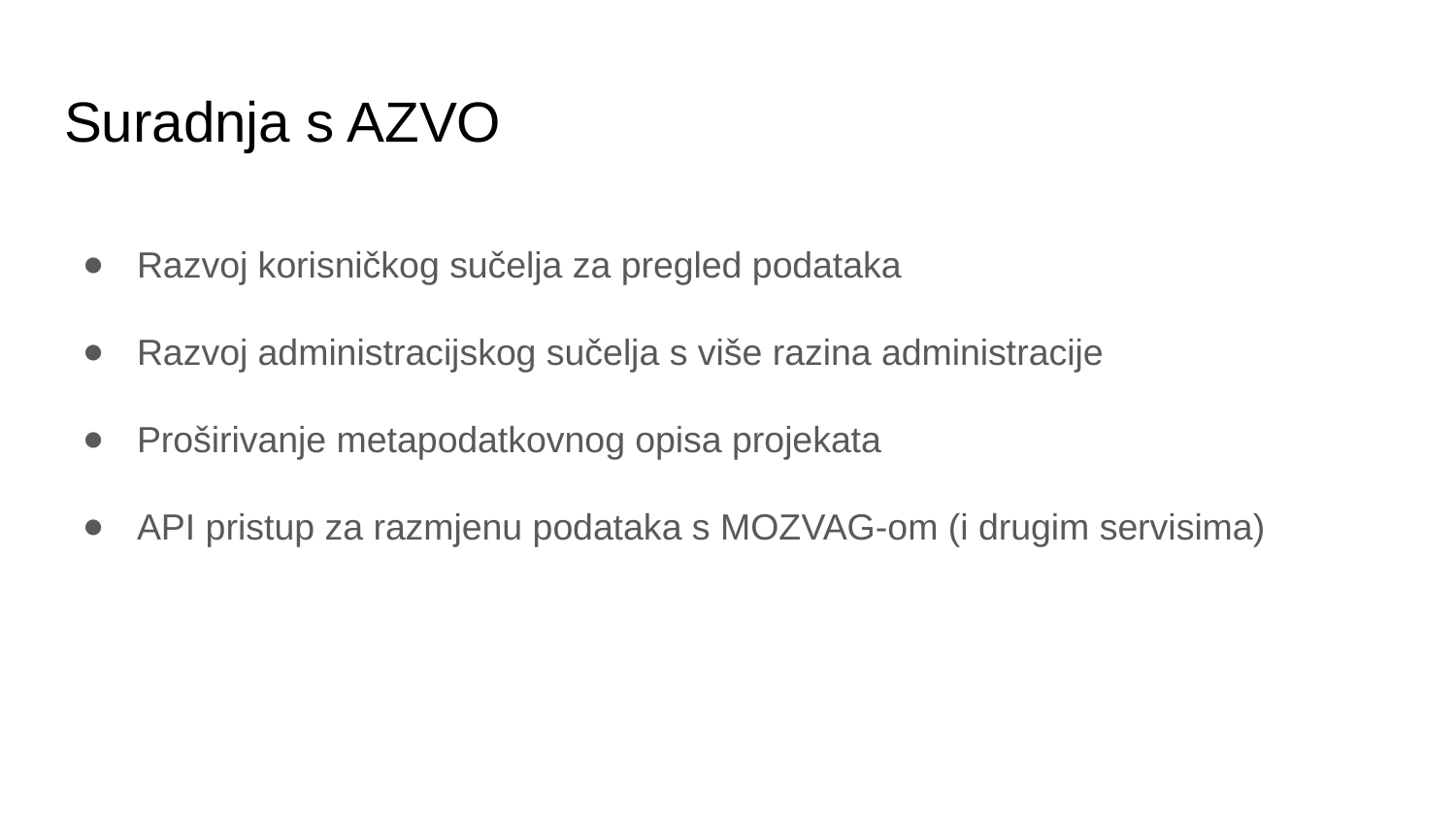

# Suradnja s AZVO
Razvoj korisničkog sučelja za pregled podataka
Razvoj administracijskog sučelja s više razina administracije
Proširivanje metapodatkovnog opisa projekata
API pristup za razmjenu podataka s MOZVAG-om (i drugim servisima)